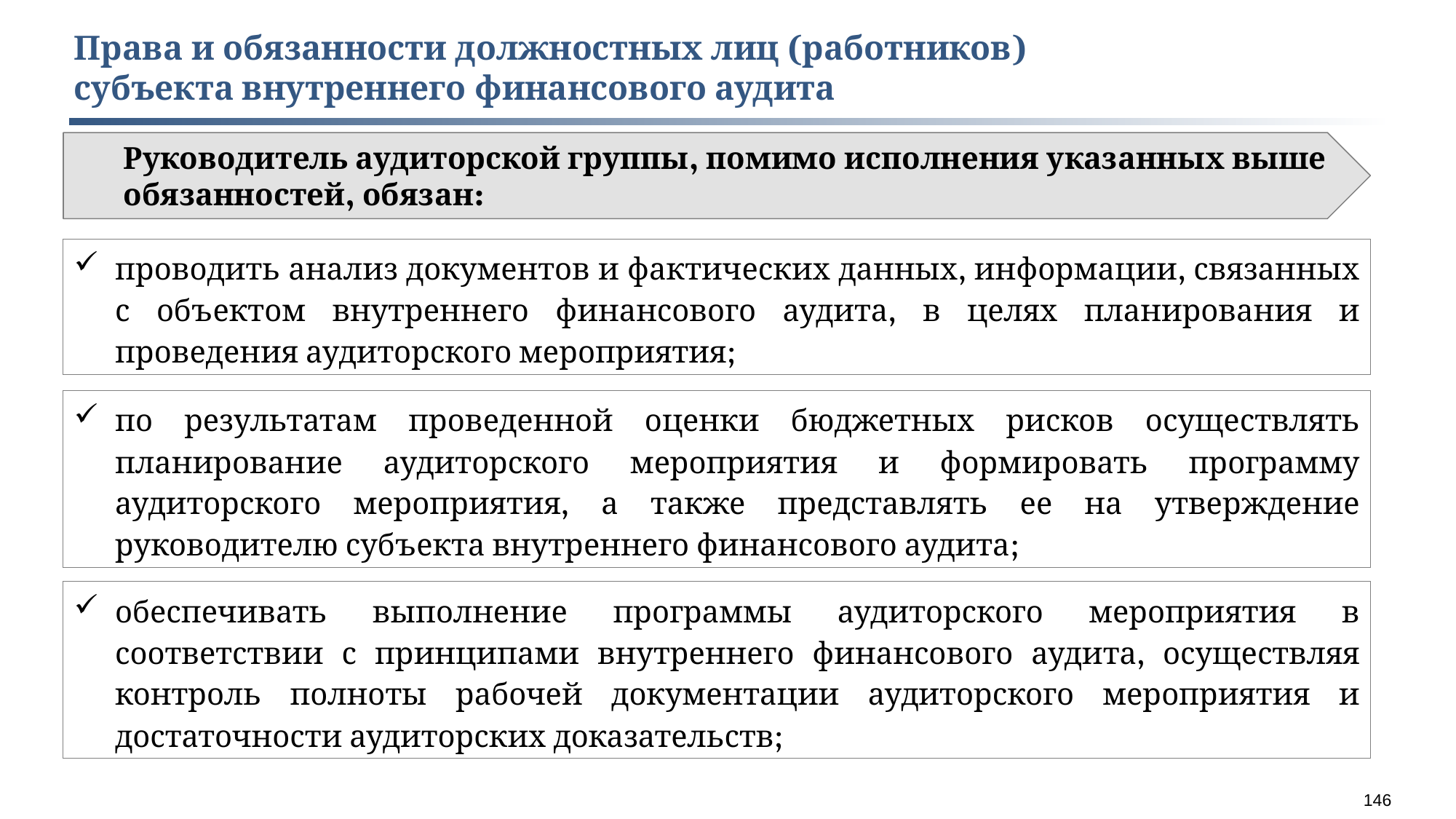

Права и обязанности должностных лиц (работников)
субъекта внутреннего финансового аудита
Руководитель аудиторской группы, помимо исполнения указанных выше обязанностей, обязан:
проводить анализ документов и фактических данных, информации, связанных с объектом внутреннего финансового аудита, в целях планирования и проведения аудиторского мероприятия;
по результатам проведенной оценки бюджетных рисков осуществлять планирование аудиторского мероприятия и формировать программу аудиторского мероприятия, а также представлять ее на утверждение руководителю субъекта внутреннего финансового аудита;
обеспечивать выполнение программы аудиторского мероприятия в соответствии с принципами внутреннего финансового аудита, осуществляя контроль полноты рабочей документации аудиторского мероприятия и достаточности аудиторских доказательств;